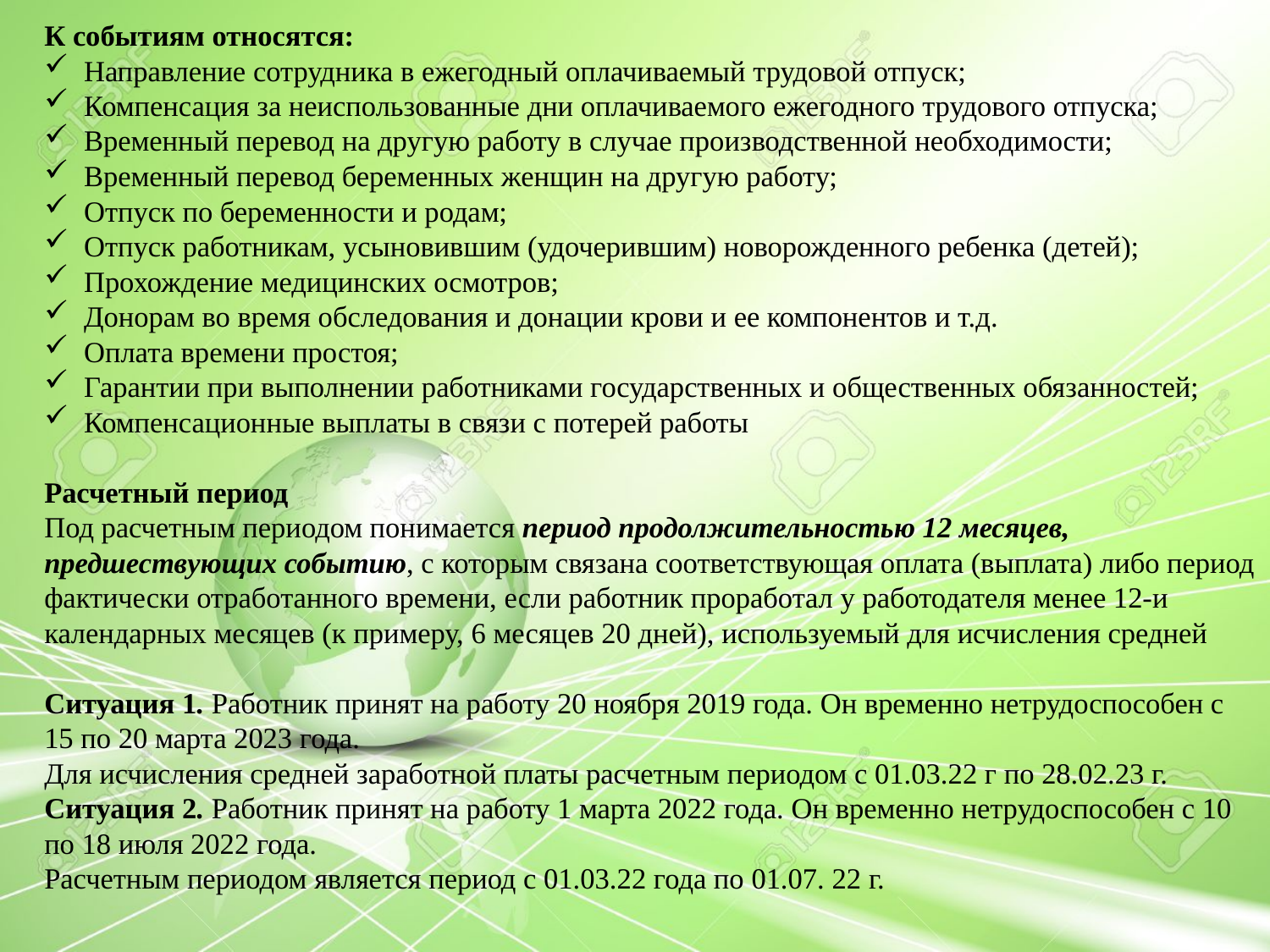

К событиям относятся:
Направление сотрудника в ежегодный оплачиваемый трудовой отпуск;
Компенсация за неиспользованные дни оплачиваемого ежегодного трудового отпуска;
Временный перевод на другую работу в случае производственной необходимости;
Временный перевод беременных женщин на другую работу;
Отпуск по беременности и родам;
Отпуск работникам, усыновившим (удочерившим) новорожденного ребенка (детей);
Прохождение медицинских осмотров;
Донорам во время обследования и донации крови и ее компонентов и т.д.
Оплата времени простоя;
Гарантии при выполнении работниками государственных и общественных обязанностей;
Компенсационные выплаты в связи с потерей работы

Расчетный период
Под расчетным периодом понимается период продолжительностью 12 месяцев, предшествующих событию, с которым связана соответствующая оплата (выплата) либо период фактически отработанного времени, если работник проработал у работодателя менее 12-и календарных месяцев (к примеру, 6 месяцев 20 дней), используемый для исчисления средней

Ситуация 1. Работник принят на работу 20 ноября 2019 года. Он временно нетрудоспособен с 15 по 20 марта 2023 года.
Для исчисления средней заработной платы расчетным периодом с 01.03.22 г по 28.02.23 г.
Ситуация 2. Работник принят на работу 1 марта 2022 года. Он временно нетрудоспособен с 10 по 18 июля 2022 года.
Расчетным периодом является период с 01.03.22 года по 01.07. 22 г.